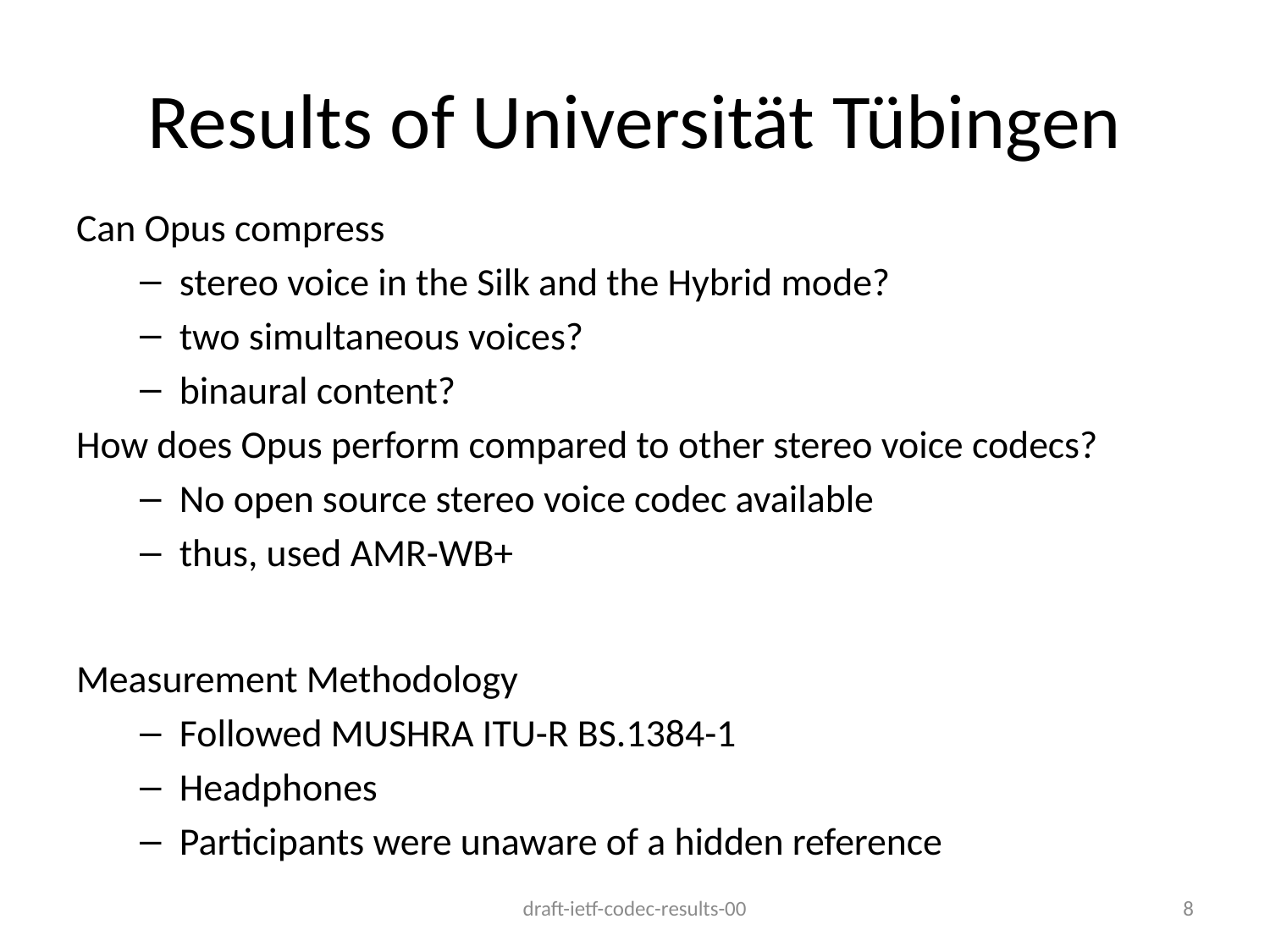

# Results of Universität Tübingen
Can Opus compress
stereo voice in the Silk and the Hybrid mode?
two simultaneous voices?
binaural content?
How does Opus perform compared to other stereo voice codecs?
No open source stereo voice codec available
thus, used AMR-WB+

Measurement Methodology
Followed MUSHRA ITU-R BS.1384-1
Headphones
Participants were unaware of a hidden reference

draft-ietf-codec-results-00
8